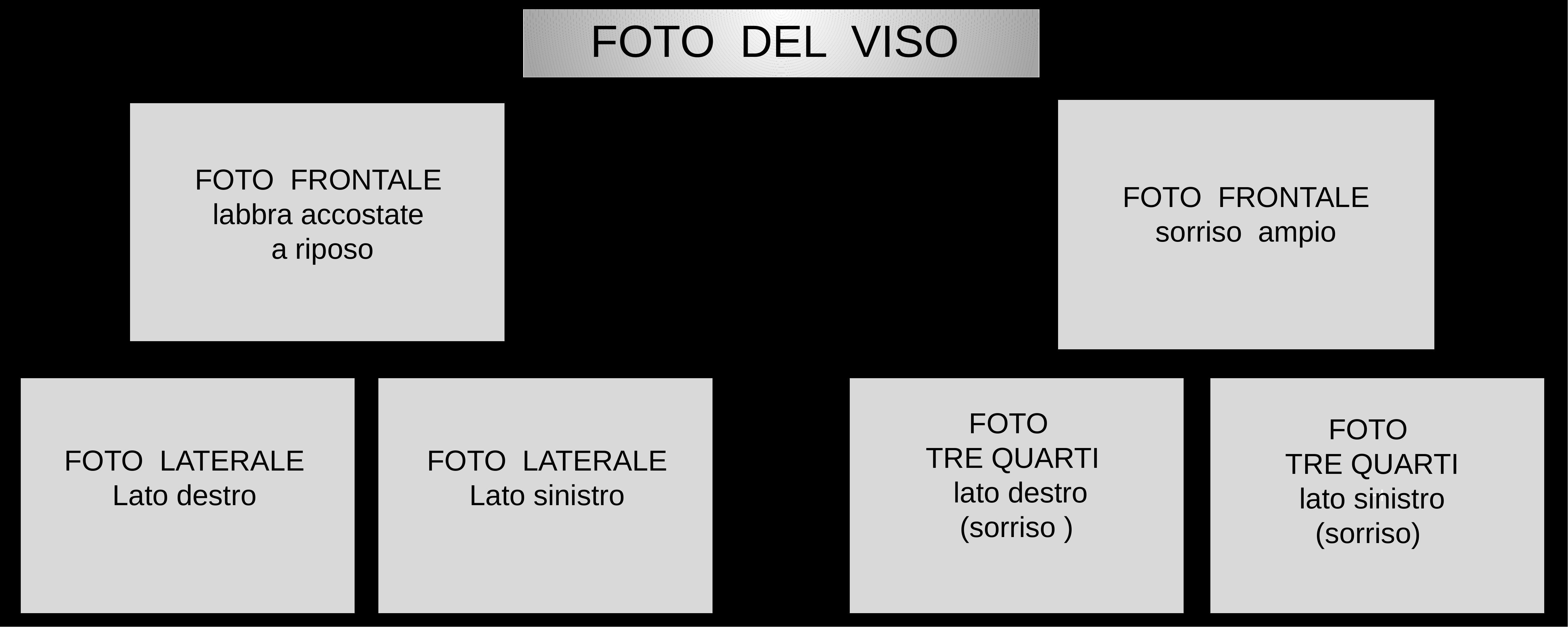

FOTO  DEL  VISO

FOTO  FRONTALE
labbra accostate
 a riposo
FOTO  FRONTALE
 sorriso  ampio

T

 FOTO
 TRE QUARTI
 lato sinistro
(sorriso)
FOTO
TRE QUARTI
 lato destro
(sorriso )
FOTO  LATERALE
Lato destro
FOTO  LATERALE
Lato sinistro